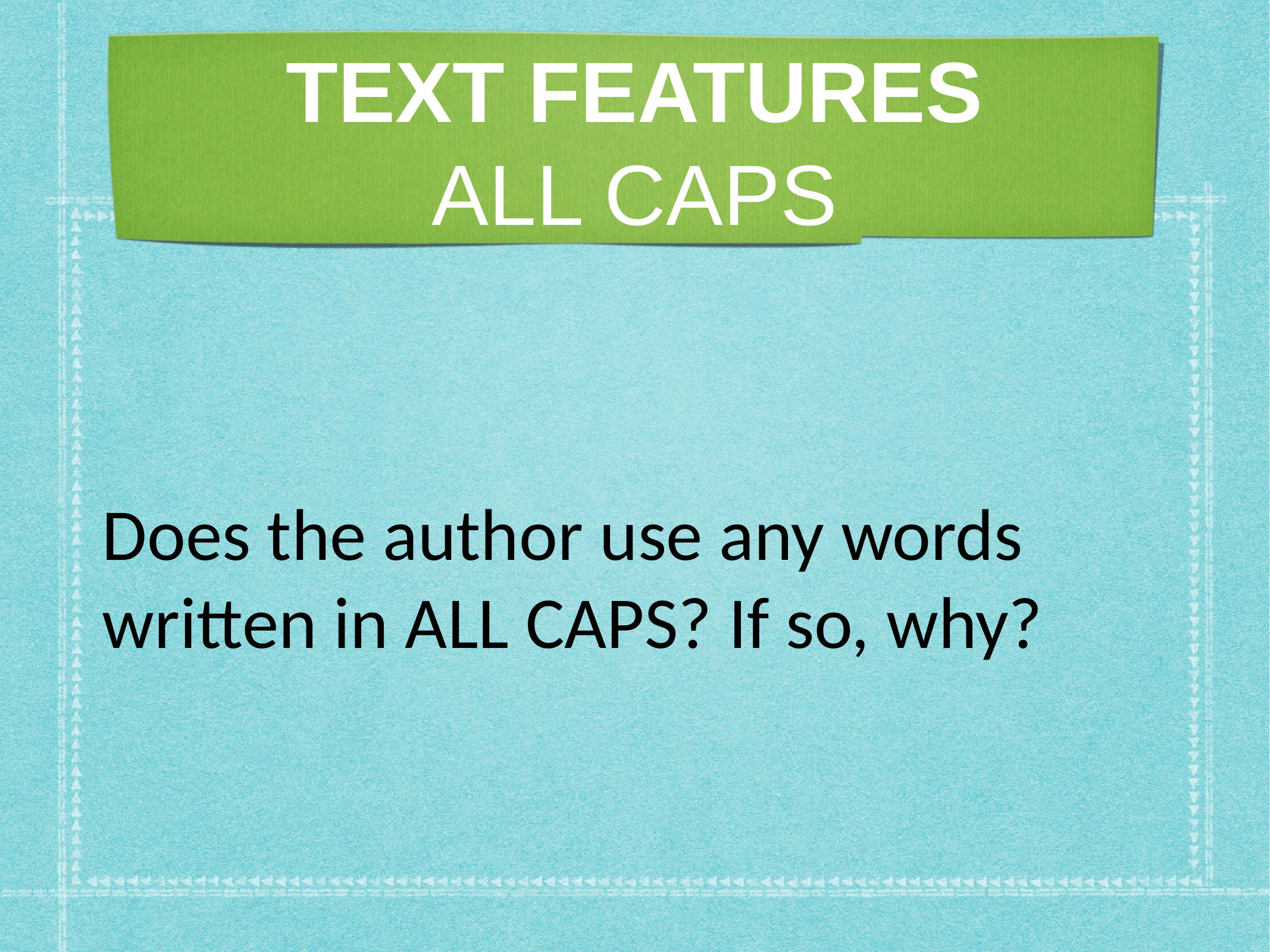

# TEXT FEATURES
ALL CAPS
Does the author use any words written in ALL CAPS? If so, why?